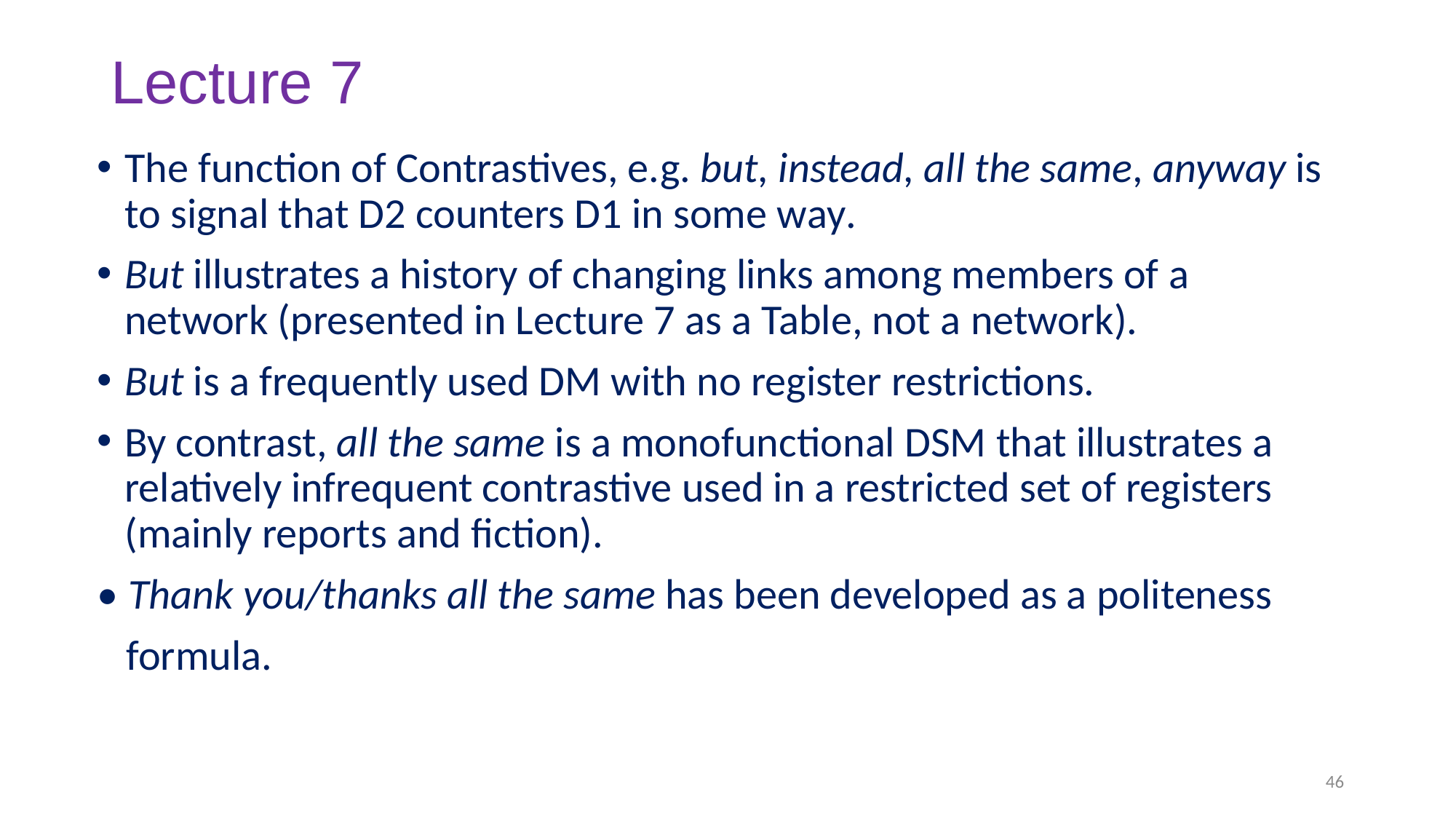

# Lecture 7
The function of Contrastives, e.g. but, instead, all the same, anyway is to signal that D2 counters D1 in some way.
But illustrates a history of changing links among members of a network (presented in Lecture 7 as a Table, not a network).
But is a frequently used DM with no register restrictions.
By contrast, all the same is a monofunctional DSM that illustrates a relatively infrequent contrastive used in a restricted set of registers (mainly reports and fiction).
• Thank you/thanks all the same has been developed as a politeness
   formula.

46